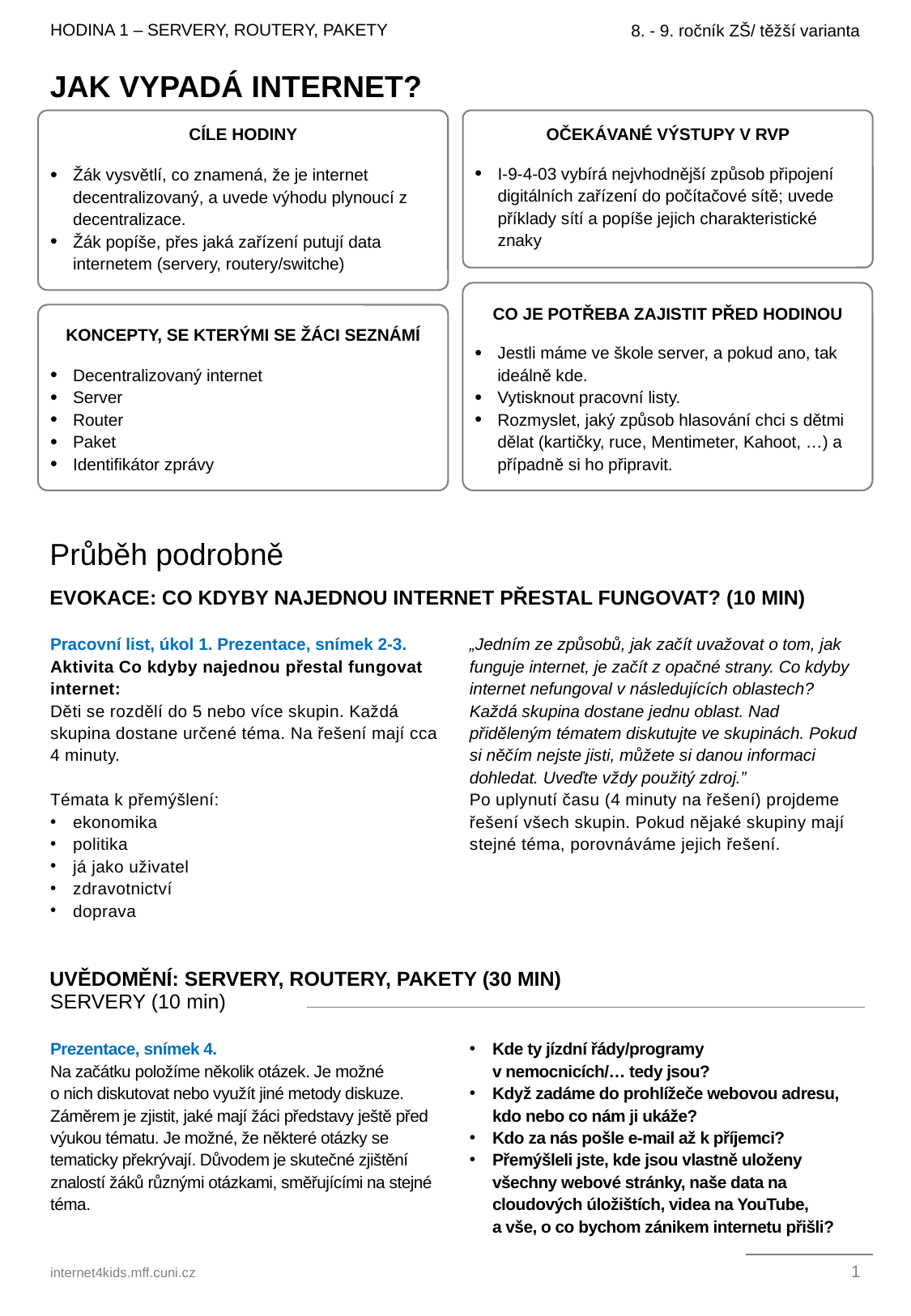

HODINA 1 – SERVERY, ROUTERY, PAKETY
8. - 9. ročník ZŠ/ těžší varianta
JAK VYPADÁ INTERNET?
CÍLE HODINY
OČEKÁVANÉ VÝSTUPY V RVP

I-9-4-03 vybírá nejvhodnější způsob připojení digitálních zařízení do počítačové sítě; uvede příklady sítí a popíše jejich charakteristické znaky
Žák vysvětlí, co znamená, že je internet decentralizovaný, a uvede výhodu plynoucí z decentralizace.
Žák popíše, přes jaká zařízení putují data internetem (servery, routery/switche)

CO JE POTŘEBA ZAJISTIT PŘED HODINOU

KONCEPTY, SE KTERÝMI SE ŽÁCI SEZNÁMÍ
Jestli máme ve škole server, a pokud ano, tak ideálně kde.
Vytisknout pracovní listy.
Rozmyslet, jaký způsob hlasování chci s dětmi dělat (kartičky, ruce, Mentimeter, Kahoot, …) a případně si ho připravit.
Decentralizovaný internet
Server
Router
Paket
Identifikátor zprávy
Průběh podrobně
Evokace: Co kdyby najednou internet přestal fungovat? (10 min)
Pracovní list, úkol 1. Prezentace, snímek 2-3.
Aktivita Co kdyby najednou přestal fungovat internet:
Děti se rozdělí do 5 nebo více skupin. Každá skupina dostane určené téma. Na řešení mají cca 4 minuty.

Témata k přemýšlení:
ekonomika
politika
já jako uživatel
zdravotnictví
doprava
„Jedním ze způsobů, jak začít uvažovat o tom, jak funguje internet, je začít z opačné strany. Co kdyby internet nefungoval v následujících oblastech? Každá skupina dostane jednu oblast. Nad přiděleným tématem diskutujte ve skupinách. Pokud si něčím nejste jisti, můžete si danou informaci dohledat. Uveďte vždy použitý zdroj.”
Po uplynutí času (4 minuty na řešení) projdeme řešení všech skupin. Pokud nějaké skupiny mají stejné téma, porovnáváme jejich řešení.
Uvědomění: Servery, routery, pakety (30 min)
servery (10 min)
Prezentace, snímek 4.
Na začátku položíme několik otázek. Je možné
o nich diskutovat nebo využít jiné metody diskuze. Záměrem je zjistit, jaké mají žáci představy ještě před výukou tématu. Je možné, že některé otázky se tematicky překrývají. Důvodem je skutečné zjištění znalostí žáků různými otázkami, směřujícími na stejné téma.

Kde ty jízdní řády/programy
v nemocnicích/… tedy jsou?
Když zadáme do prohlížeče webovou adresu, kdo nebo co nám ji ukáže?
Kdo za nás pošle e-mail až k příjemci?
Přemýšleli jste, kde jsou vlastně uloženy všechny webové stránky, naše data na cloudových úložištích, videa na YouTube,
a vše, o co bychom zánikem internetu přišli?
1
internet4kids.mff.cuni.cz